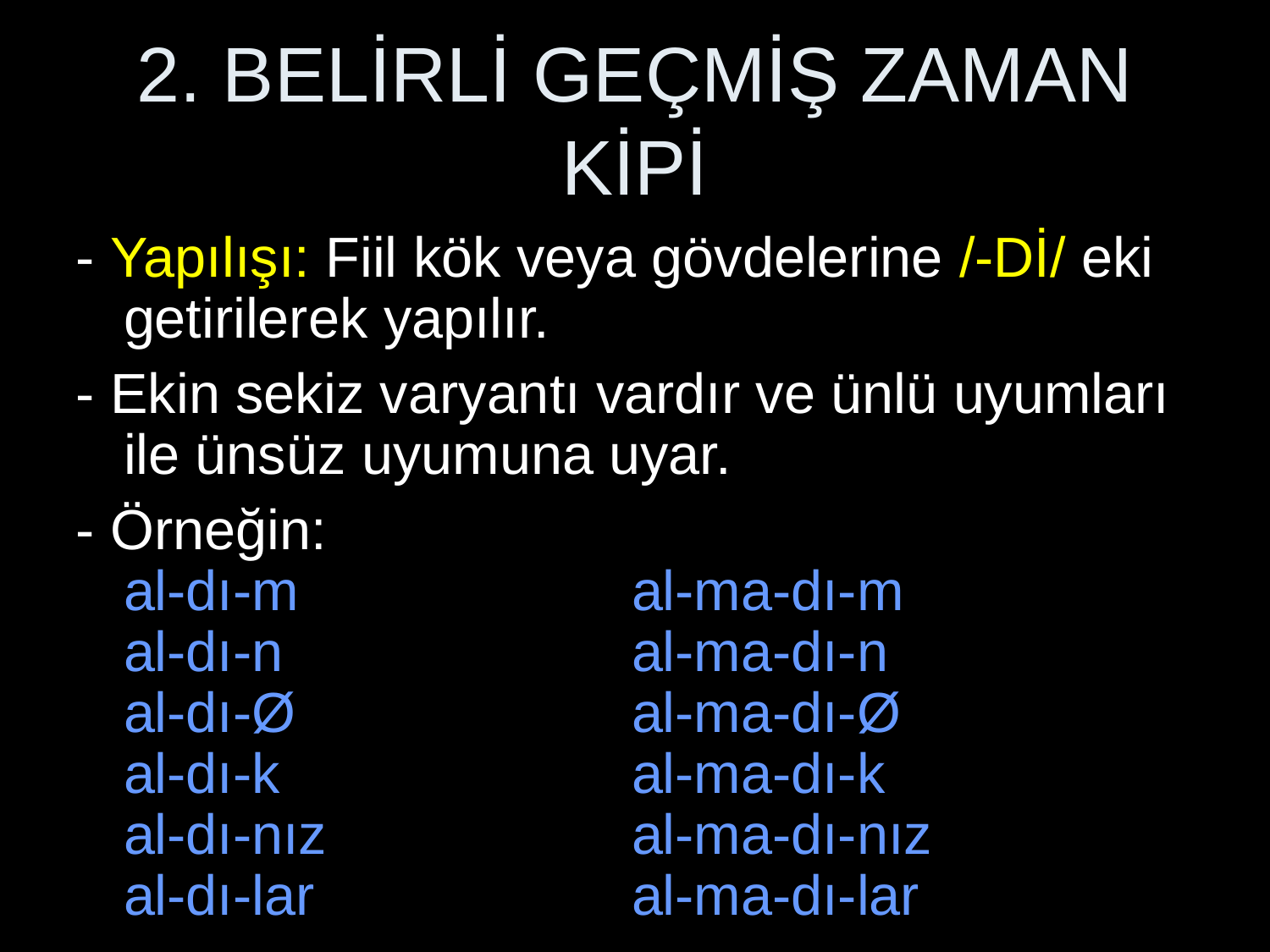

# 2. BELİRLİ GEÇMİŞ ZAMAN KİPİ
- Yapılışı: Fiil kök veya gövdelerine /-Dİ/ eki getirilerek yapılır.
- Ekin sekiz varyantı vardır ve ünlü uyumları ile ünsüz uyumuna uyar.
- Örneğin:
al-dı-m			al-ma-dı-m
al-dı-n			al-ma-dı-n
al-dı-Ø			al-ma-dı-Ø
al-dı-k			al-ma-dı-k
al-dı-nız			al-ma-dı-nız
al-dı-lar			al-ma-dı-lar